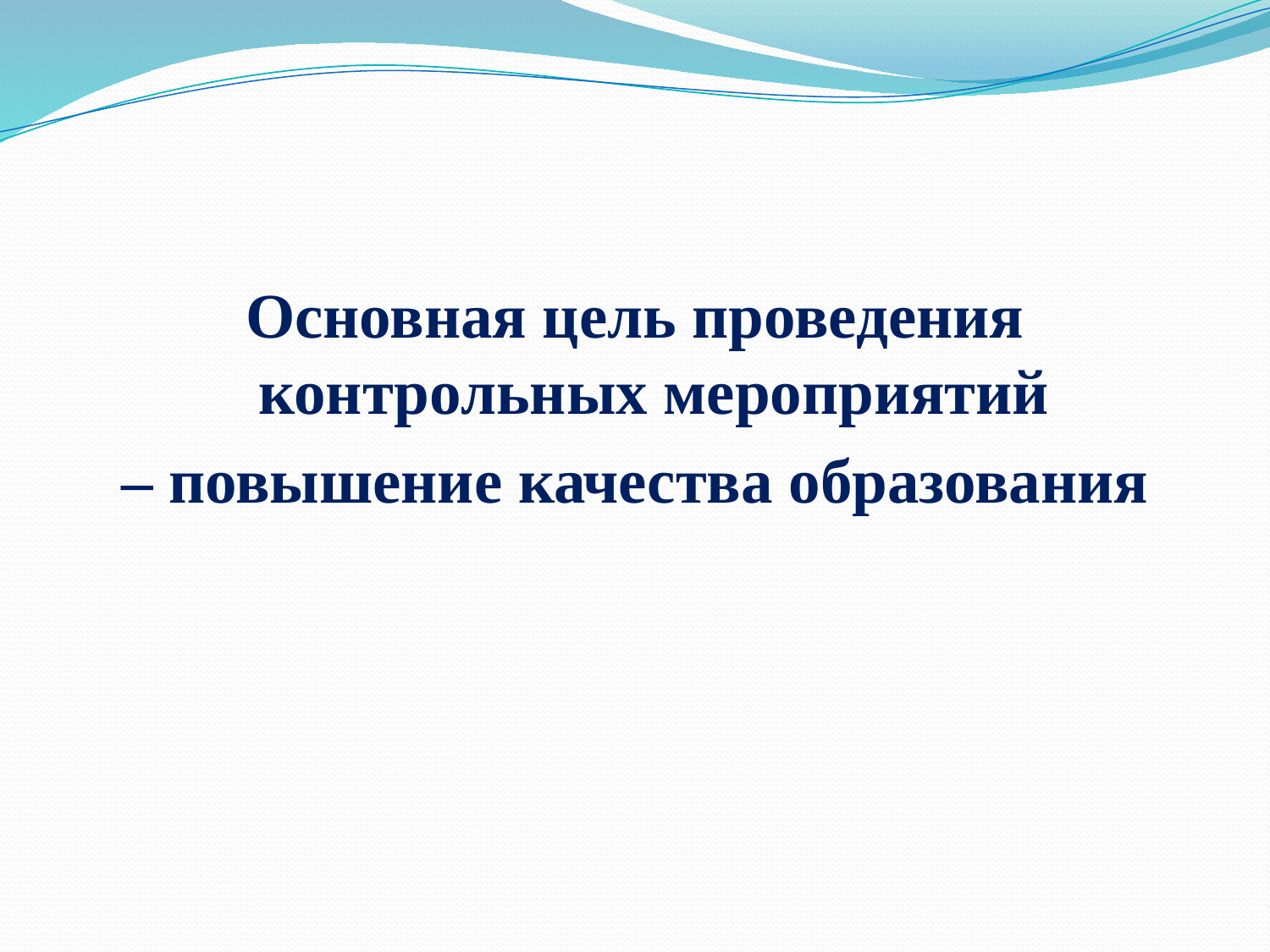

Основная цель проведения контрольных мероприятий
 – повышение качества образования